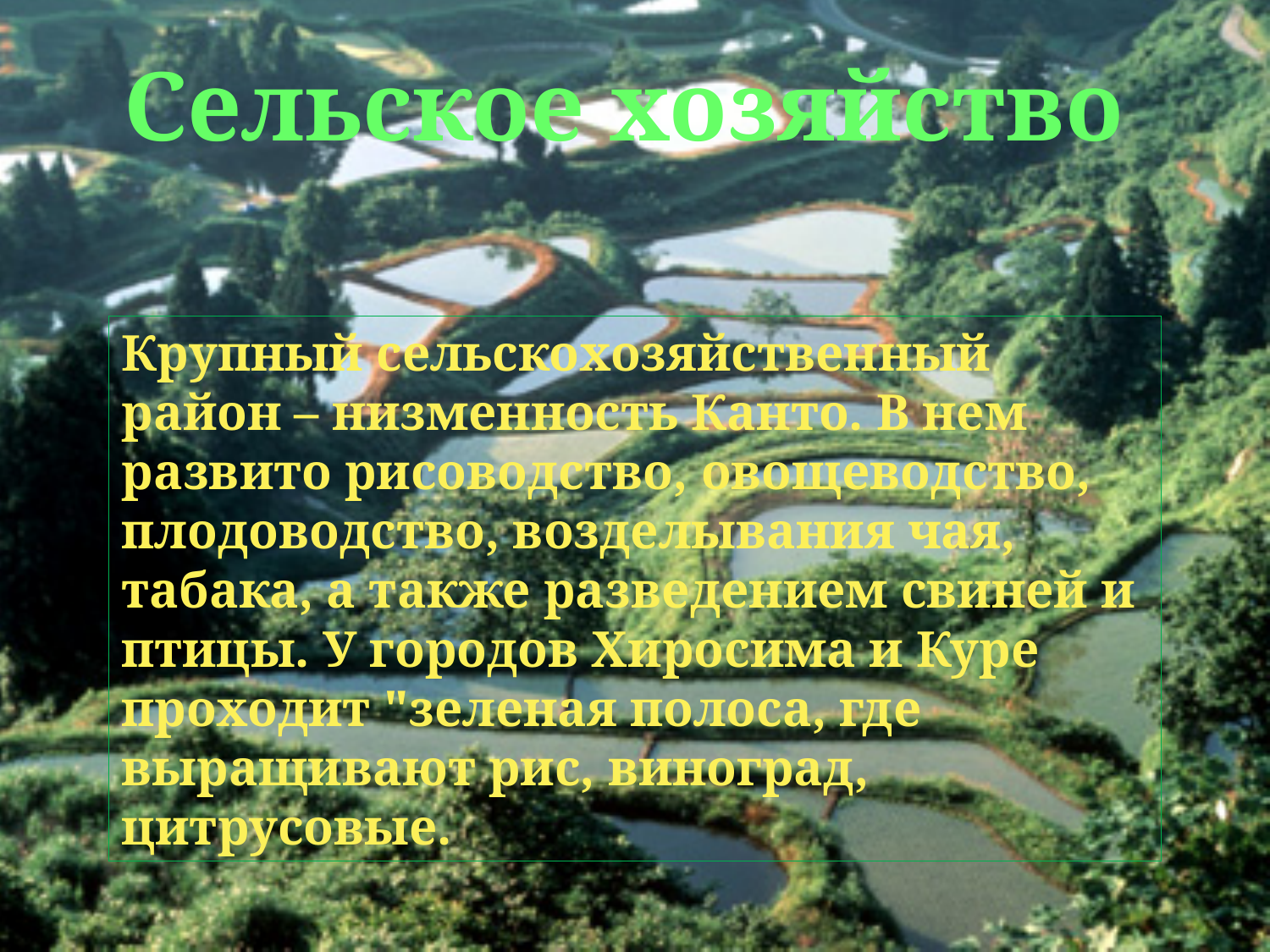

Сельское хозяйство
Крупный сельскохозяйственный район – низменность Канто. В нем развито рисоводство, овощеводство, плодоводство, возделывания чая, табака, а также разведением свиней и птицы. У городов Хиросима и Куре проходит "зеленая полоса, где выращивают рис, виноград, цитрусовые.